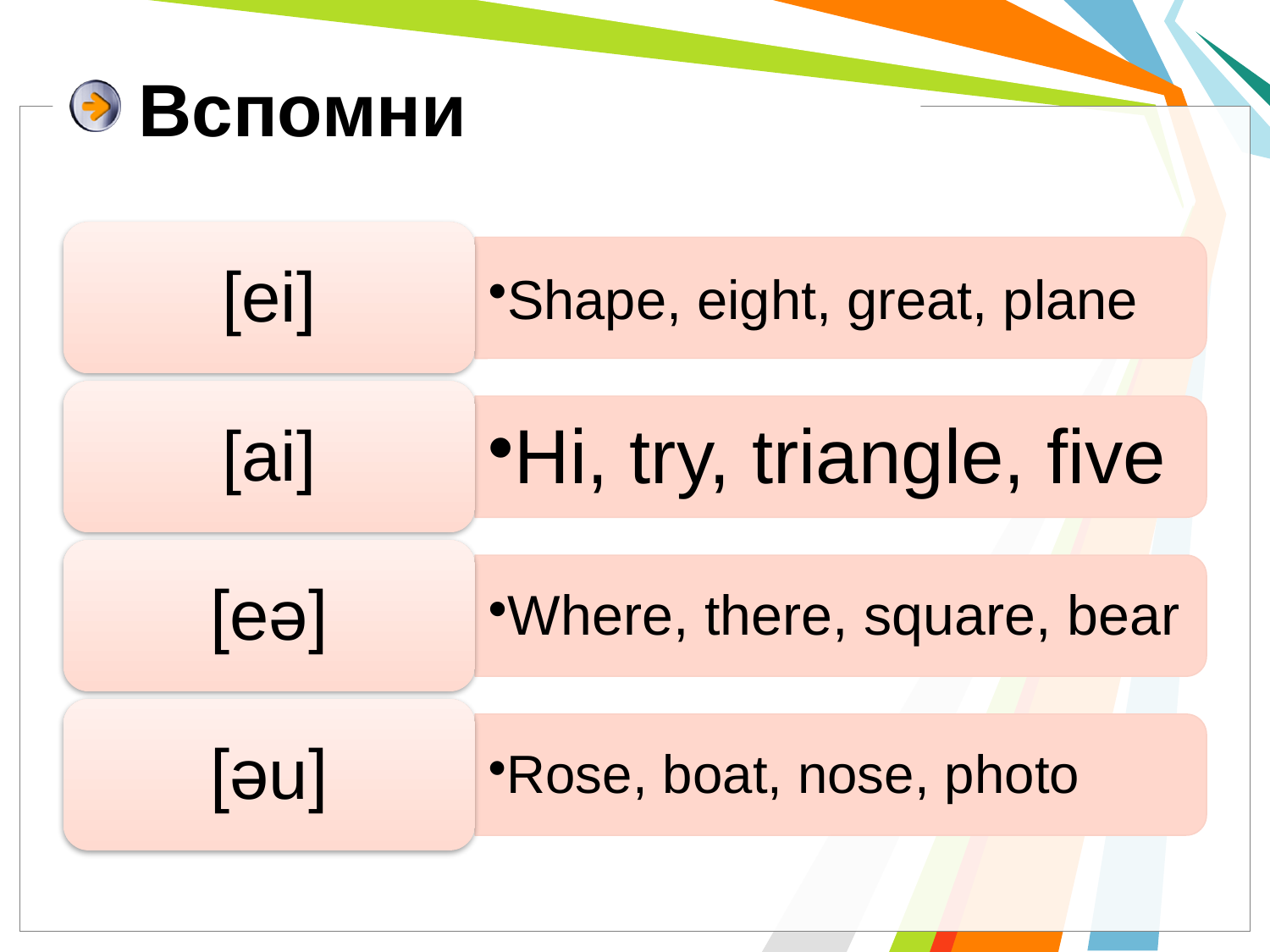

# Вспомни
[ei]
Shape, eight, great, plane
[ai]
Hi, try, triangle, five
[eə]
Where, there, square, bear
[əu]
Rose, boat, nose, photo